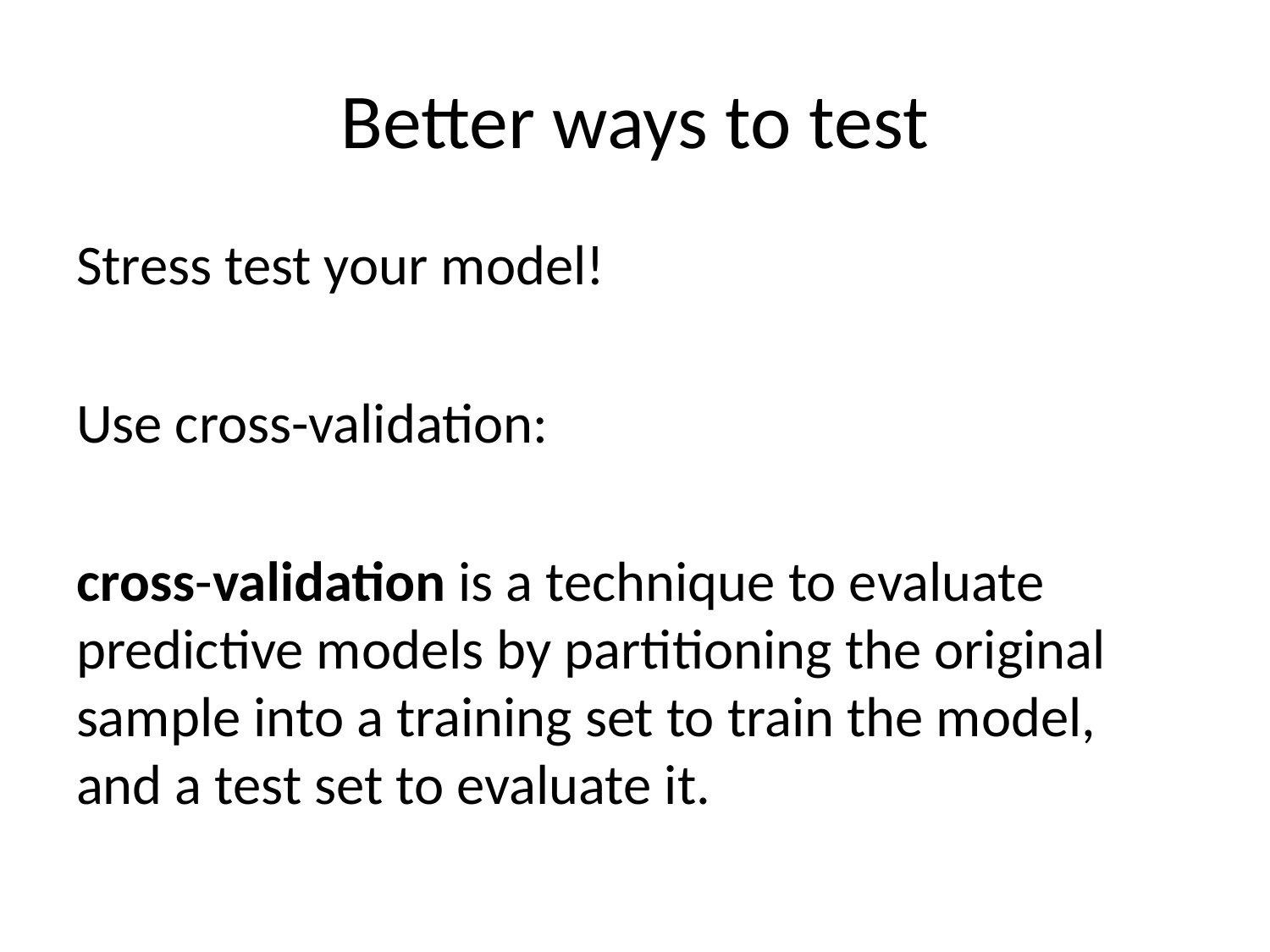

# Better ways to test
Stress test your model!

Use cross-validation:

cross-validation is a technique to evaluate predictive models by partitioning the original sample into a training set to train the model, and a test set to evaluate it.